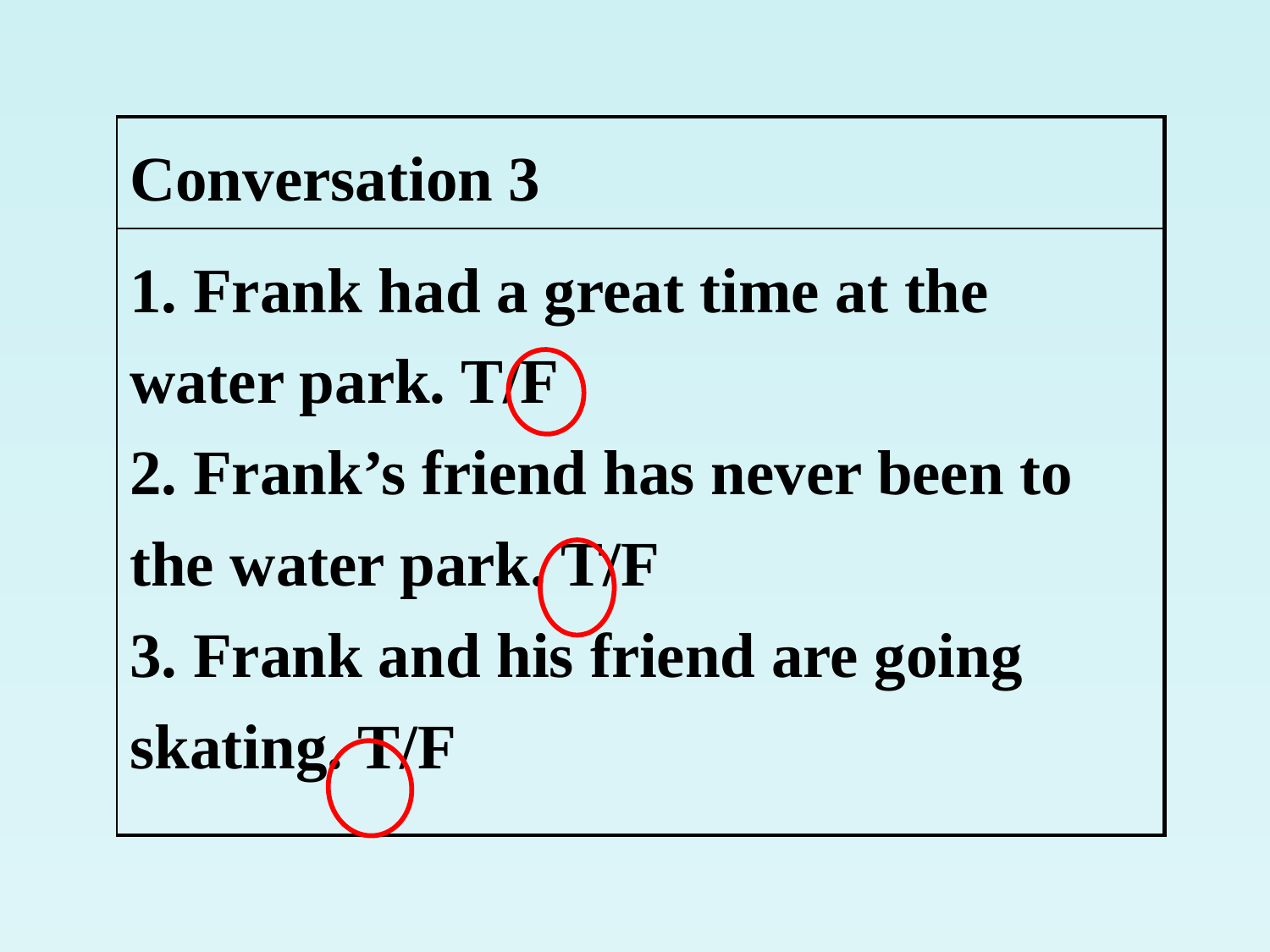

| Conversation 3 |
| --- |
| 1. Frank had a great time at the water park. T/F 2. Frank’s friend has never been to the water park. T/F 3. Frank and his friend are going skating. T/F |